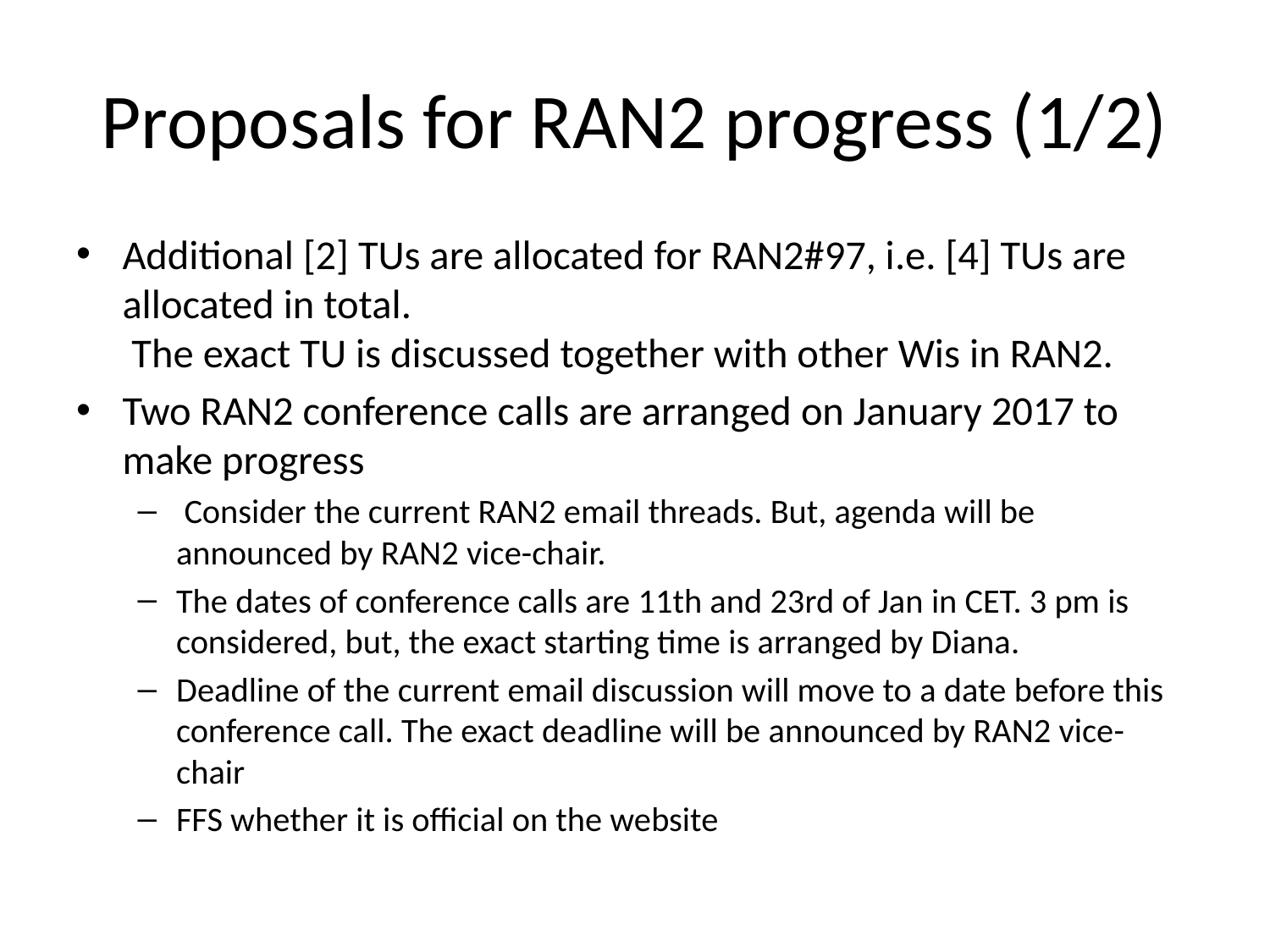

# Proposals for RAN2 progress (1/2)
Additional [2] TUs are allocated for RAN2#97, i.e. [4] TUs are allocated in total.
 The exact TU is discussed together with other Wis in RAN2.
Two RAN2 conference calls are arranged on January 2017 to make progress
 Consider the current RAN2 email threads. But, agenda will be announced by RAN2 vice-chair.
The dates of conference calls are 11th and 23rd of Jan in CET. 3 pm is considered, but, the exact starting time is arranged by Diana.
Deadline of the current email discussion will move to a date before this conference call. The exact deadline will be announced by RAN2 vice-chair
FFS whether it is official on the website